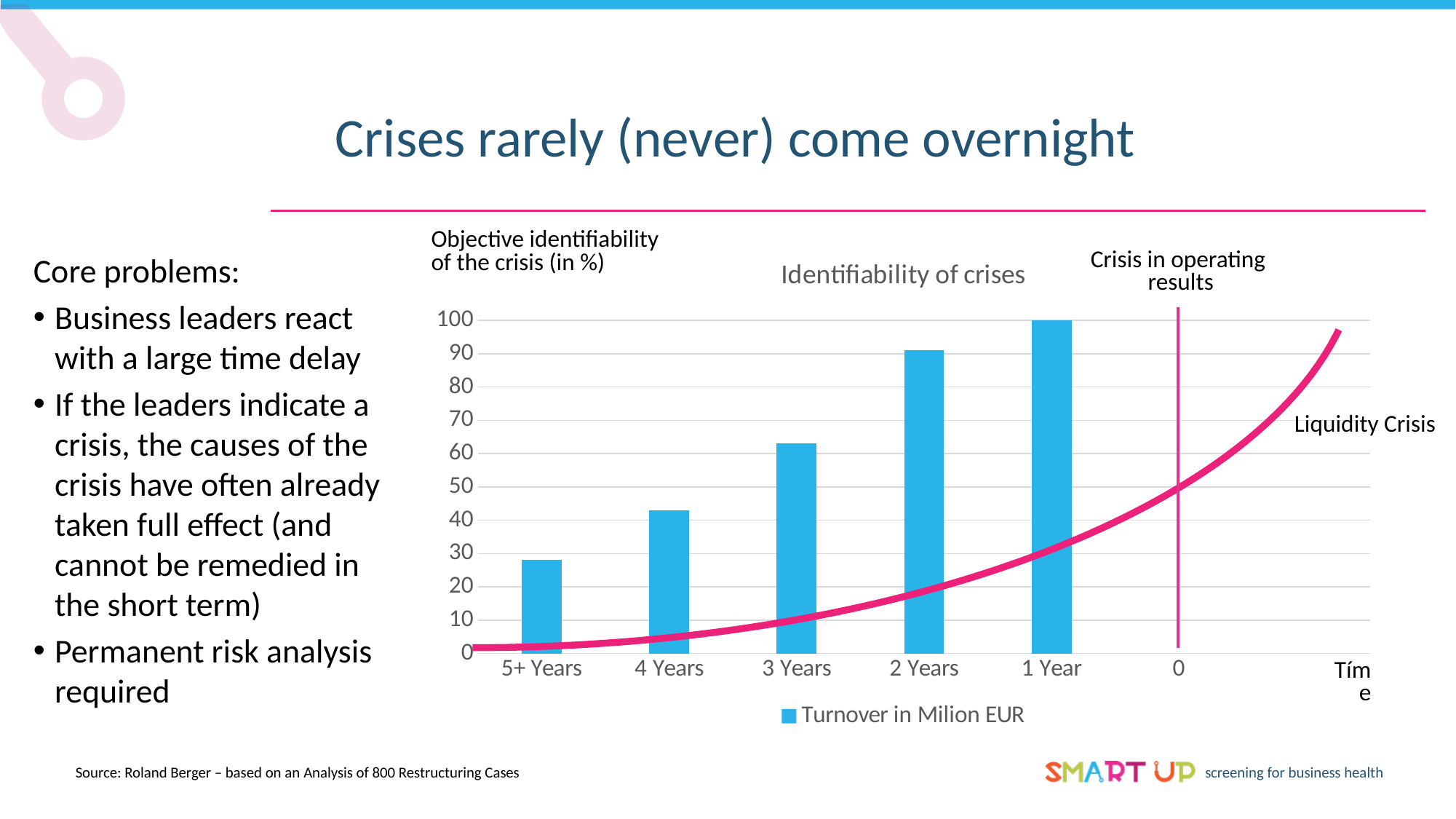

Crises rarely (never) come overnight

Objective identifiability
of the crisis (in %)

### Chart: Identifiability of crises

| Category | Turnover in Milion EUR |
|---|---|
| 5+ Years | 28.0 |
| 4 Years | 43.0 |
| 3 Years | 63.0 |
| 2 Years | 91.0 |
| 1 Year | 100.0 |
| 0 | None |
Core problems:
Business leaders react with a large time delay
If the leaders indicate a crisis, the causes of the crisis have often already taken full effect (and cannot be remedied in the short term)
Permanent risk analysis required

Crisis in operating
 results

Liquidity Crisis
Tíme

Source: Roland Berger – based on an Analysis of 800 Restructuring Cases